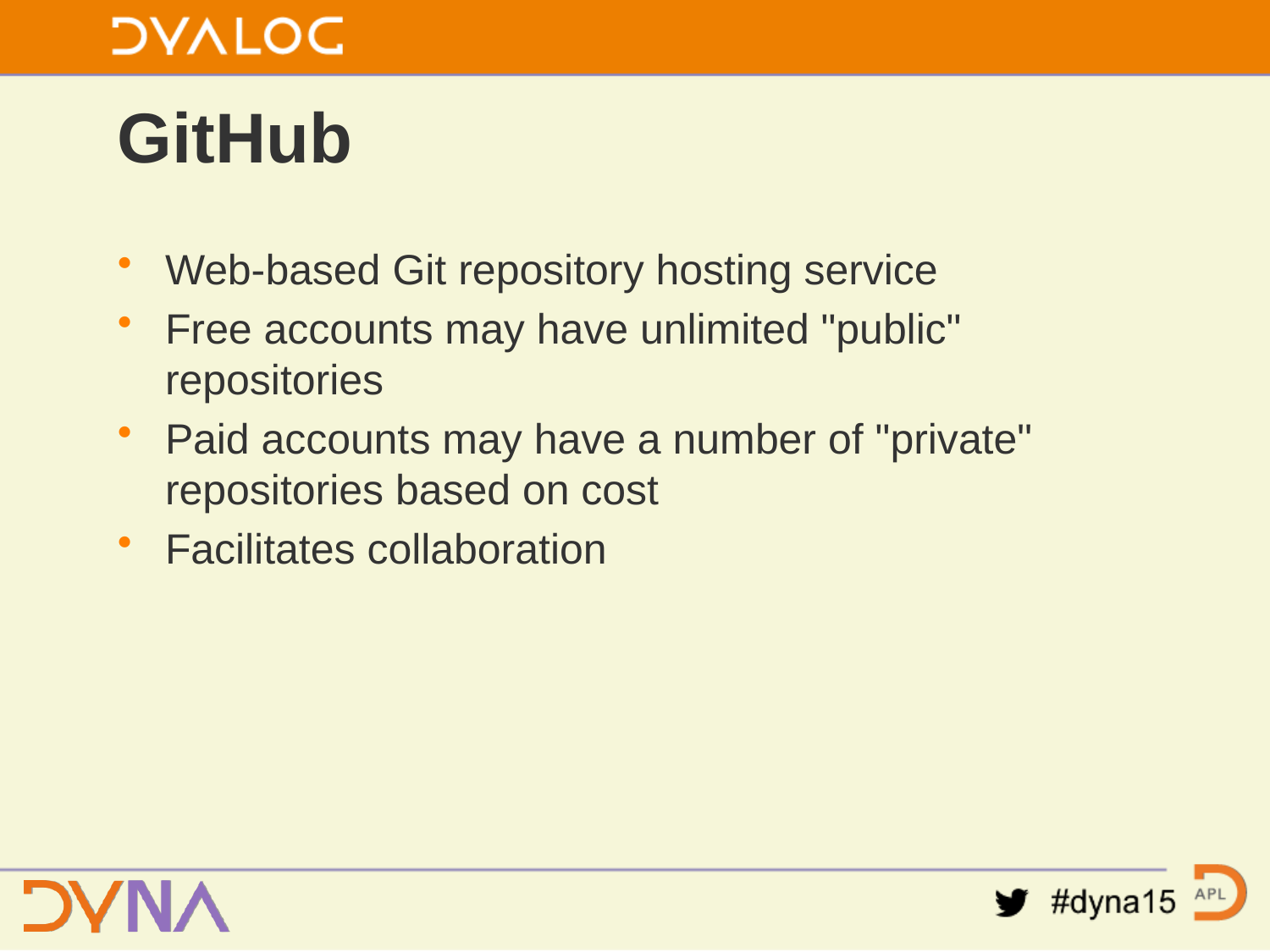

# GitHub
Web-based Git repository hosting service
Free accounts may have unlimited "public" repositories
Paid accounts may have a number of "private" repositories based on cost
Facilitates collaboration